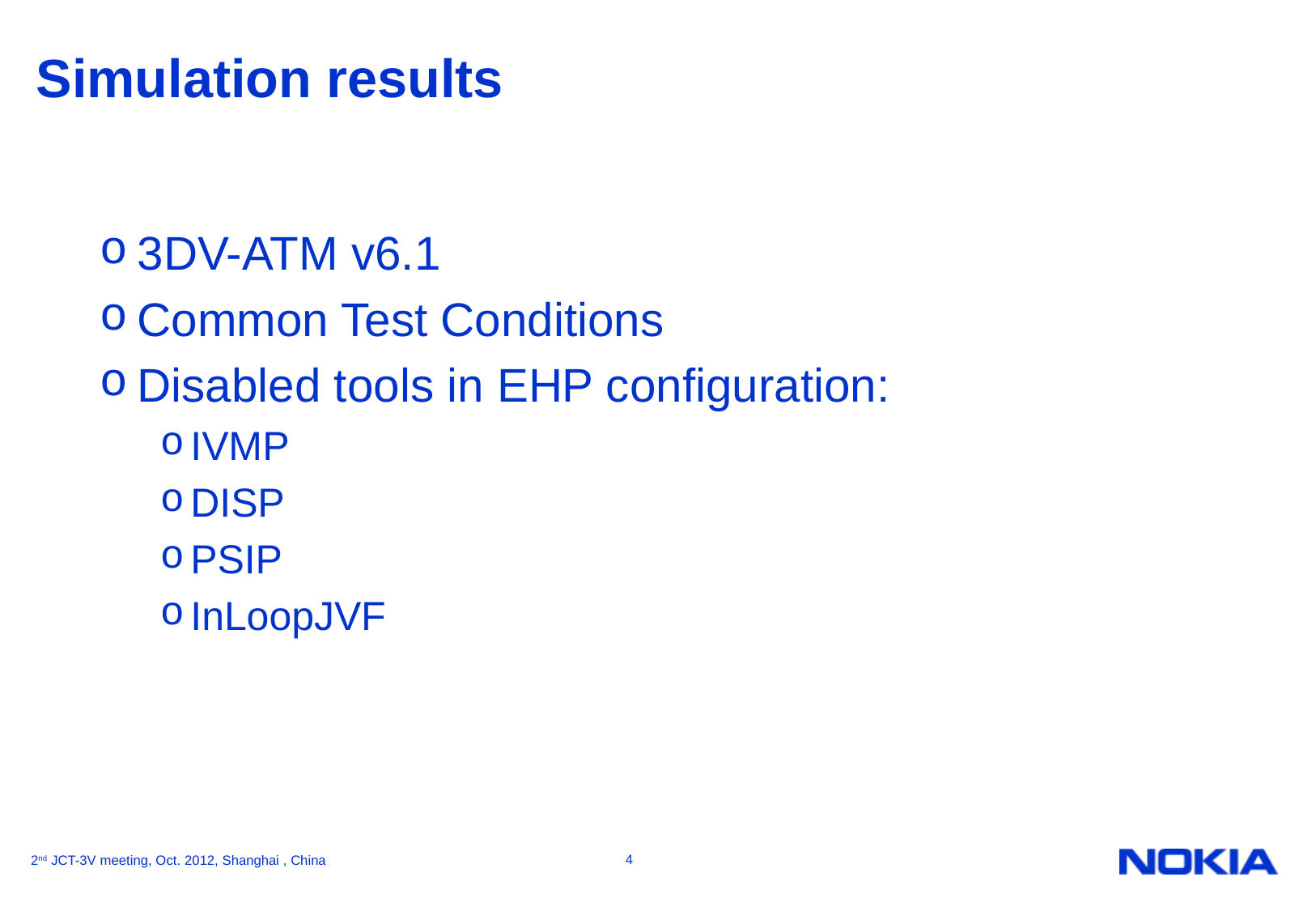

# Simulation results

3DV-ATM v6.1
Common Test Conditions
Disabled tools in EHP configuration:
IVMP
DISP
PSIP
InLoopJVF